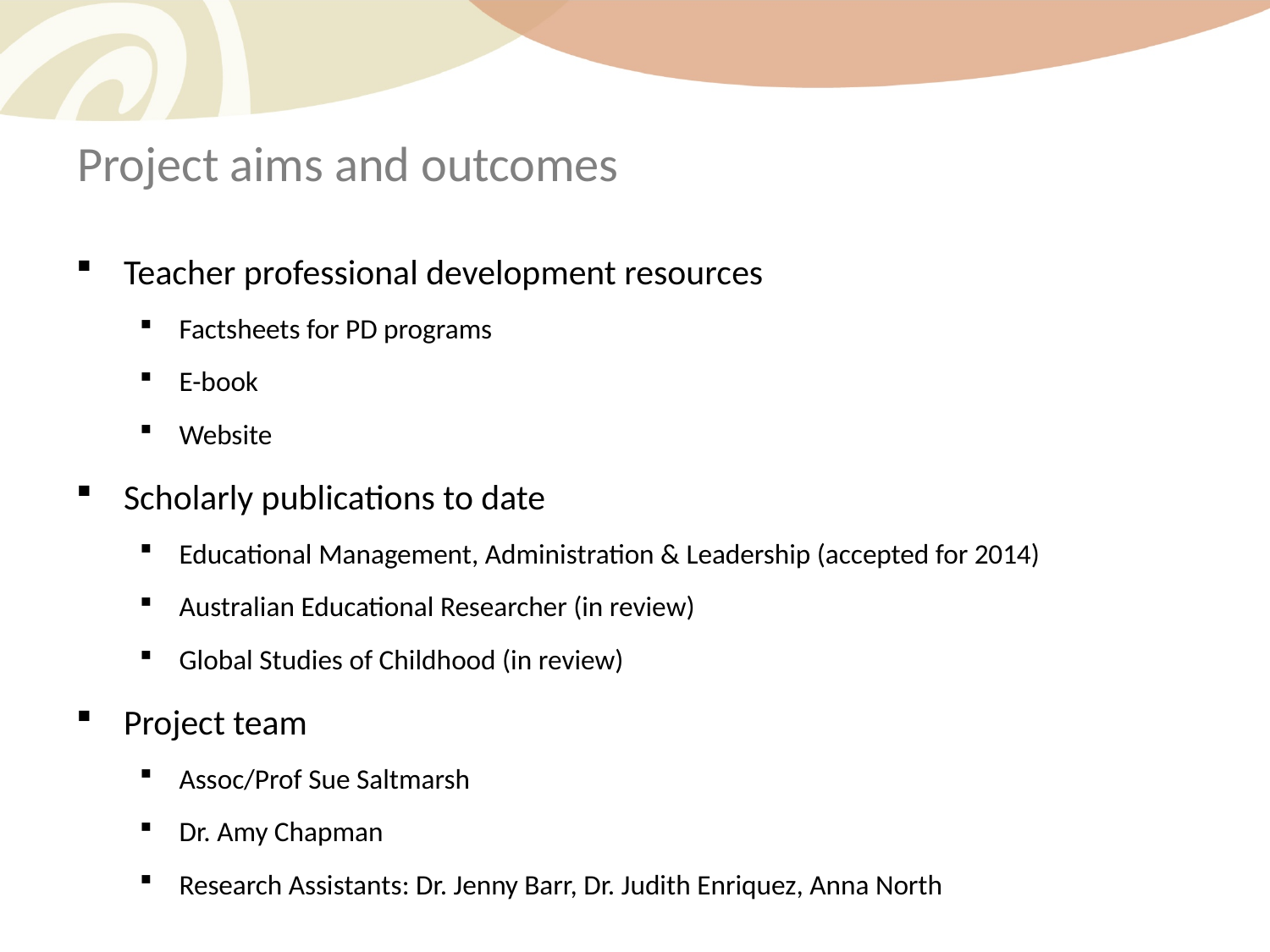

# Project aims and outcomes
Teacher professional development resources
Factsheets for PD programs
E-book
Website
Scholarly publications to date
Educational Management, Administration & Leadership (accepted for 2014)
Australian Educational Researcher (in review)
Global Studies of Childhood (in review)
Project team
Assoc/Prof Sue Saltmarsh
Dr. Amy Chapman
Research Assistants: Dr. Jenny Barr, Dr. Judith Enriquez, Anna North